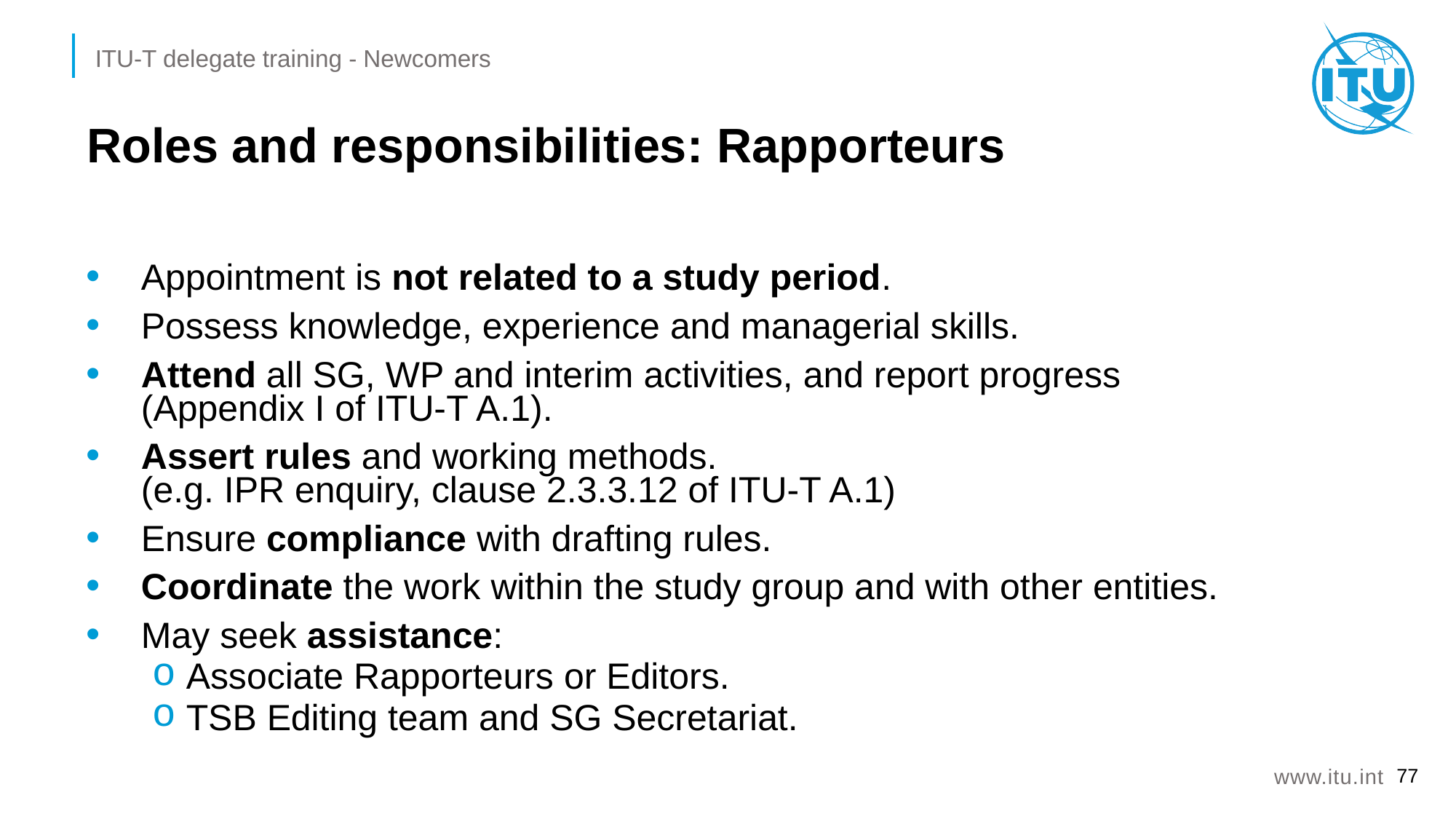

# Roles and responsibilities: Rapporteurs
Appointment is not related to a study period.
Possess knowledge, experience and managerial skills.
Attend all SG, WP and interim activities, and report progress
(Appendix I of ITU-T A.1).
Assert rules and working methods.
(e.g. IPR enquiry, clause 2.3.3.12 of ITU-T A.1)
Ensure compliance with drafting rules.
Coordinate the work within the study group and with other entities.
May seek assistance:
Associate Rapporteurs or Editors.
TSB Editing team and SG Secretariat.